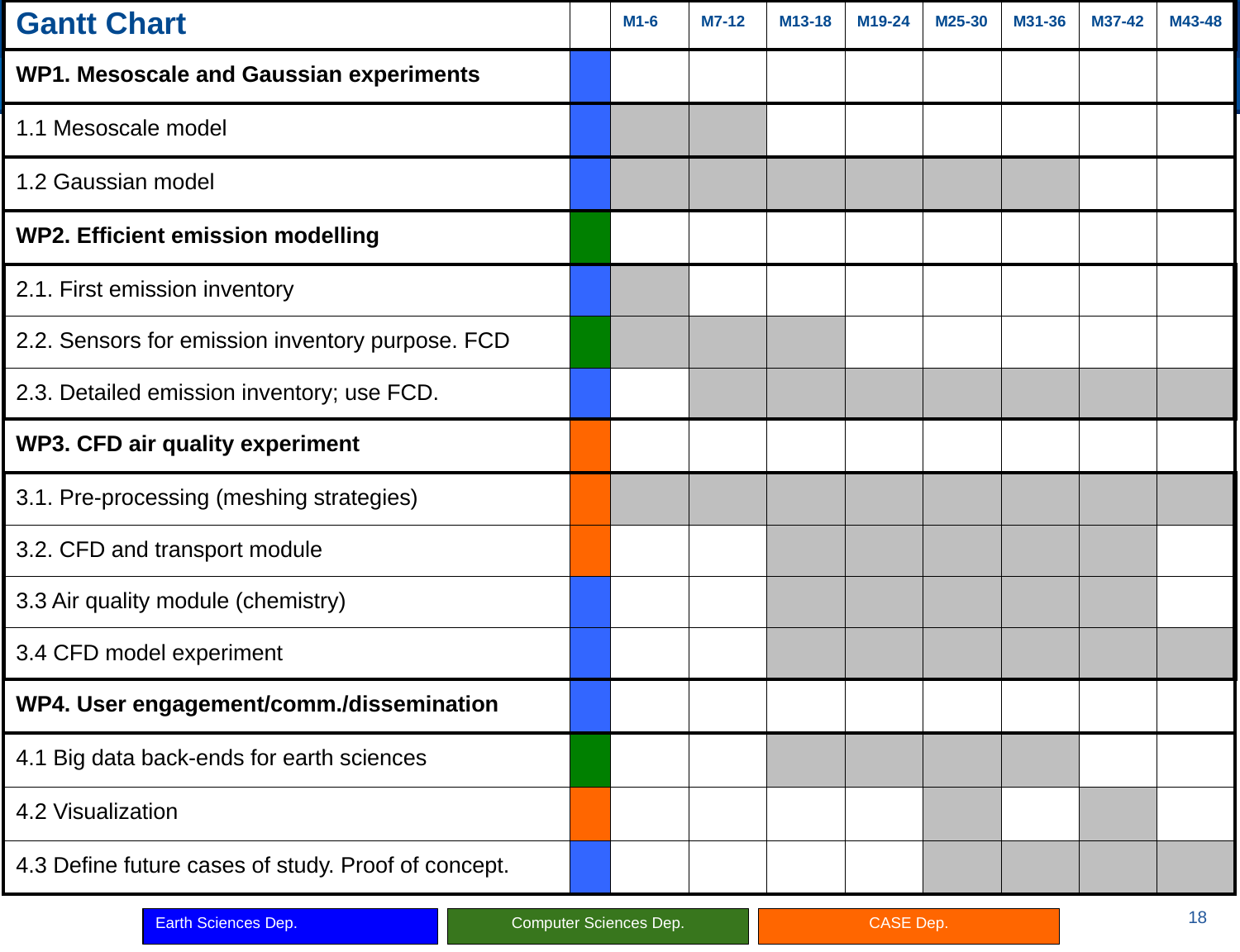

| Gantt Chart |  | M1-6 | M7-12 | M13-18 | M19-24 | M25-30 | M31-36 | M37-42 | M43-48 |
| --- | --- | --- | --- | --- | --- | --- | --- | --- | --- |
| WP1. Mesoscale and Gaussian experiments |  |  |  |  |  |  |  |  |  |
| 1.1 Mesoscale model |  |  |  |  |  |  |  |  |  |
| 1.2 Gaussian model |  |  |  |  |  |  |  |  |  |
| WP2. Efficient emission modelling |  |  |  |  |  |  |  |  |  |
| 2.1. First emission inventory |  |  |  |  |  |  |  |  |  |
| 2.2. Sensors for emission inventory purpose. FCD |  |  |  |  |  |  |  |  |  |
| 2.3. Detailed emission inventory; use FCD. |  |  |  |  |  |  |  |  |  |
| WP3. CFD air quality experiment |  |  |  |  |  |  |  |  |  |
| 3.1. Pre-processing (meshing strategies) |  |  |  |  |  |  |  |  |  |
| 3.2. CFD and transport module |  |  |  |  |  |  |  |  |  |
| 3.3 Air quality module (chemistry) |  |  |  |  |  |  |  |  |  |
| 3.4 CFD model experiment |  |  |  |  |  |  |  |  |  |
| WP4. User engagement/comm./dissemination |  |  |  |  |  |  |  |  |  |
| 4.1 Big data back-ends for earth sciences |  |  |  |  |  |  |  |  |  |
| 4.2 Visualization |  |  |  |  |  |  |  |  |  |
| 4.3 Define future cases of study. Proof of concept. |  |  |  |  |  |  |  |  |  |
# Gantt chart
Earth Sciences Dep.
Computer Sciences Dep.
CASE Dep.